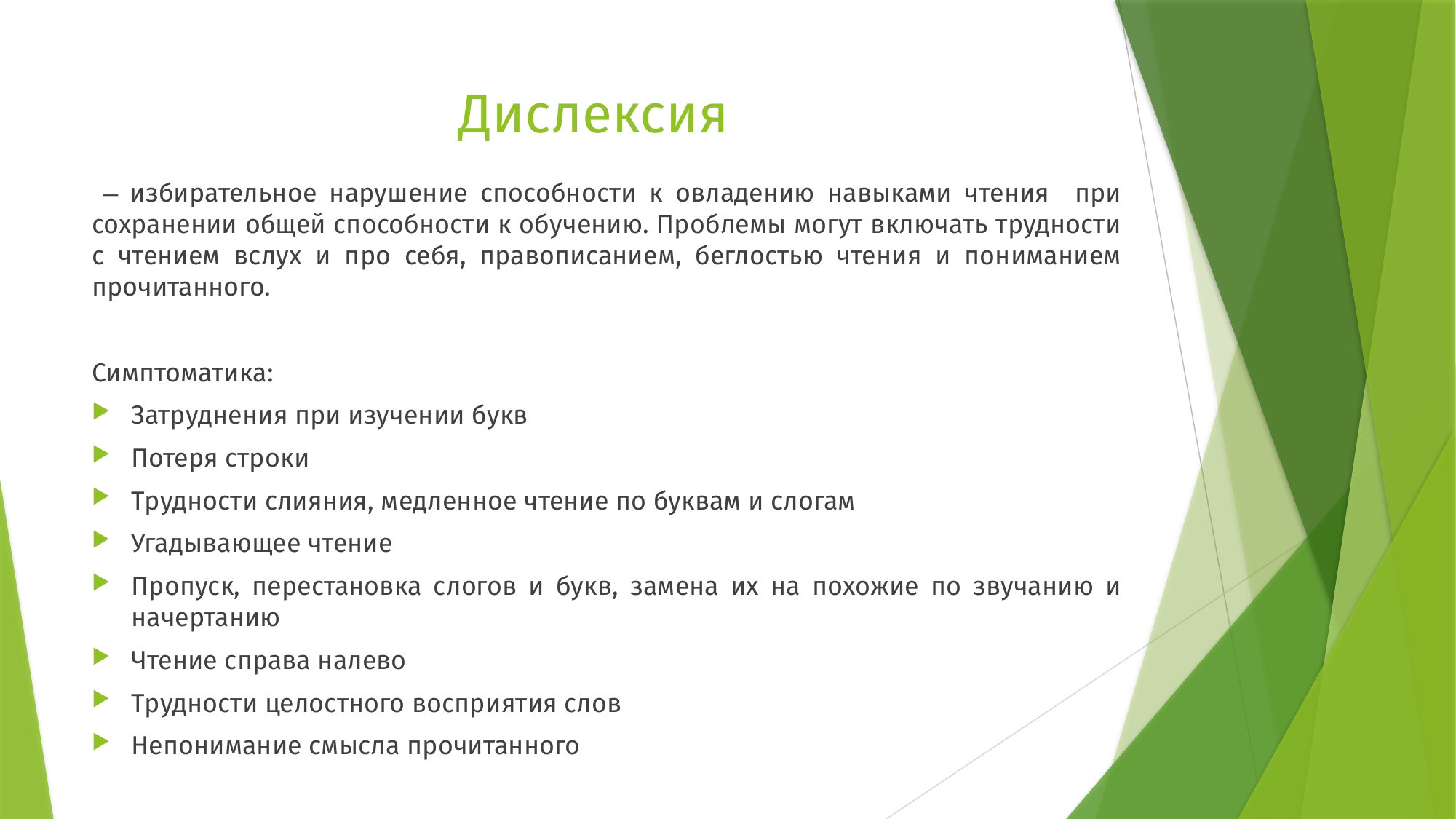

# Дислексия
 — избирательное нарушение способности к овладению навыками чтения  при сохранении общей способности к обучению. Проблемы могут включать трудности с чтением вслух и про себя, правописанием, беглостью чтения и пониманием прочитанного.

Симптоматика:
Затруднения при изучении букв
Потеря строки
Трудности слияния, медленное чтение по буквам и слогам
Угадывающее чтение
Пропуск, перестановка слогов и букв, замена их на похожие по звучанию и начертанию
Чтение справа налево
Трудности целостного восприятия слов
Непонимание смысла прочитанного